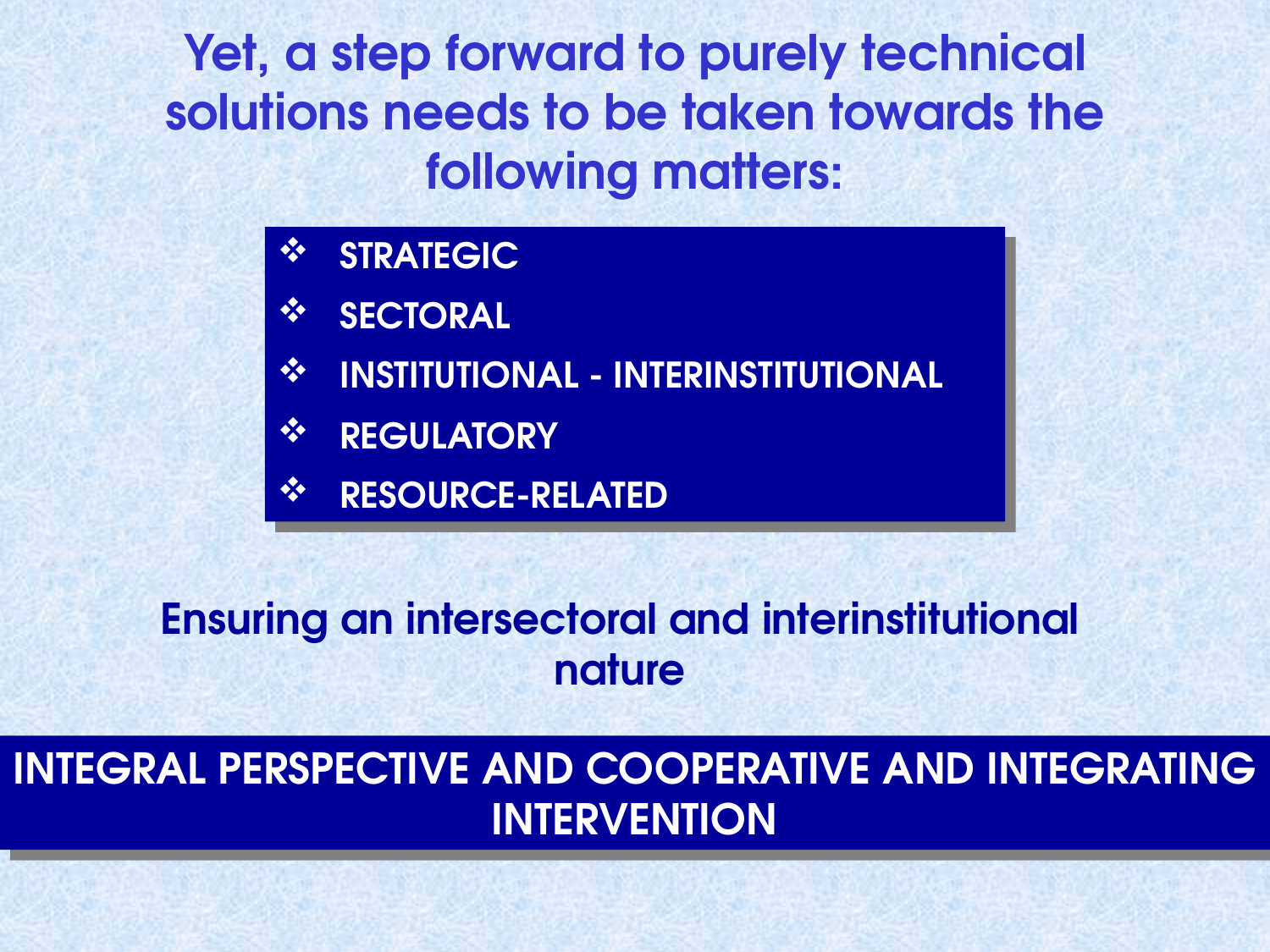

Yet, a step forward to purely technical solutions needs to be taken towards the following matters:
STRATEGIC
SECTORAL
INSTITUTIONAL - INTERINSTITUTIONAL
REGULATORY
RESOURCE-RELATED
Ensuring an intersectoral and interinstitutional nature
INTEGRAL PERSPECTIVE AND COOPERATIVE AND INTEGRATING INTERVENTION